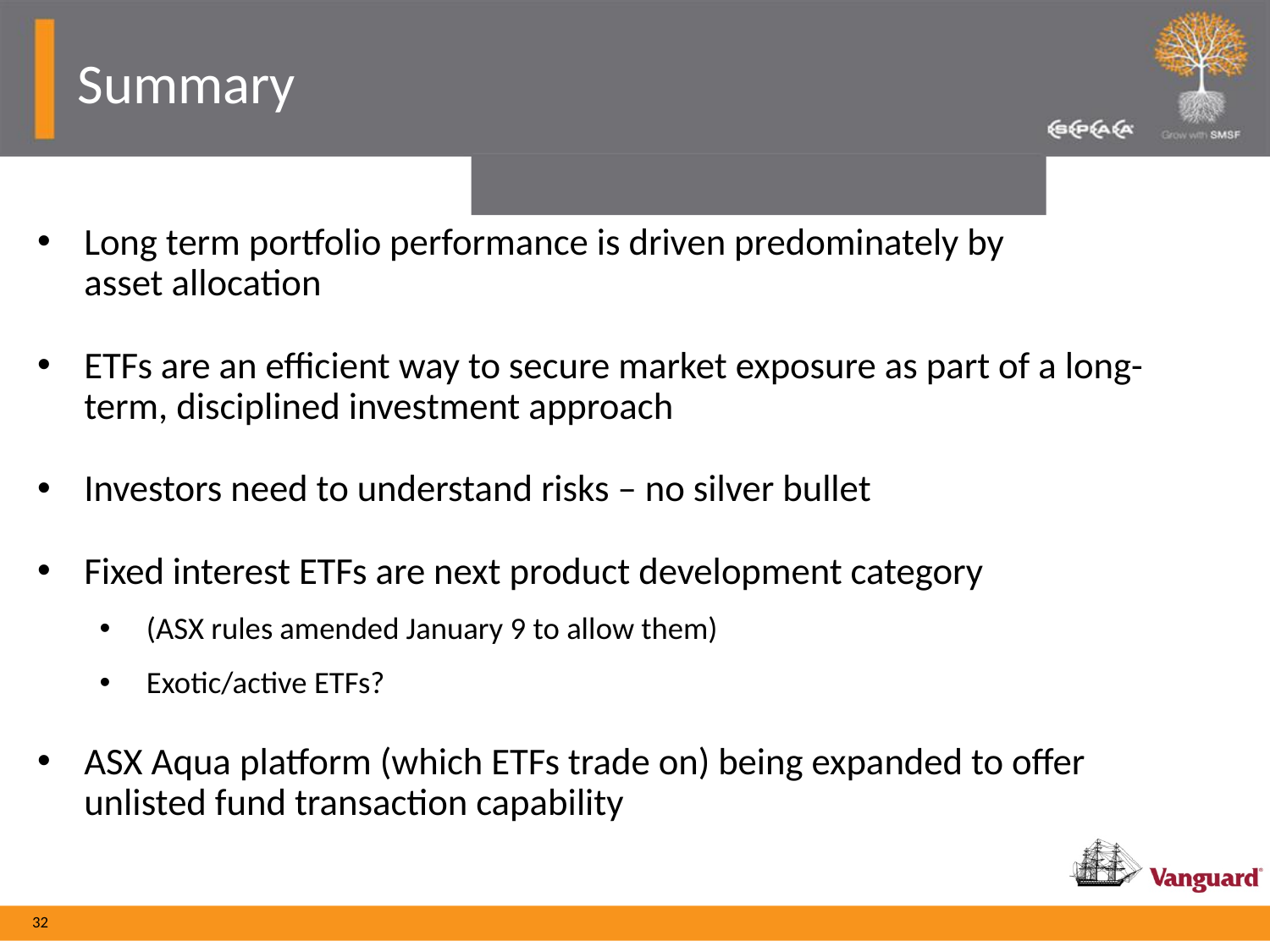

# Summary
Long term portfolio performance is driven predominately by
asset allocation
ETFs are an efficient way to secure market exposure as part of a long-term, disciplined investment approach
Investors need to understand risks – no silver bullet
Fixed interest ETFs are next product development category
(ASX rules amended January 9 to allow them)
Exotic/active ETFs?
ASX Aqua platform (which ETFs trade on) being expanded to offer unlisted fund transaction capability

32